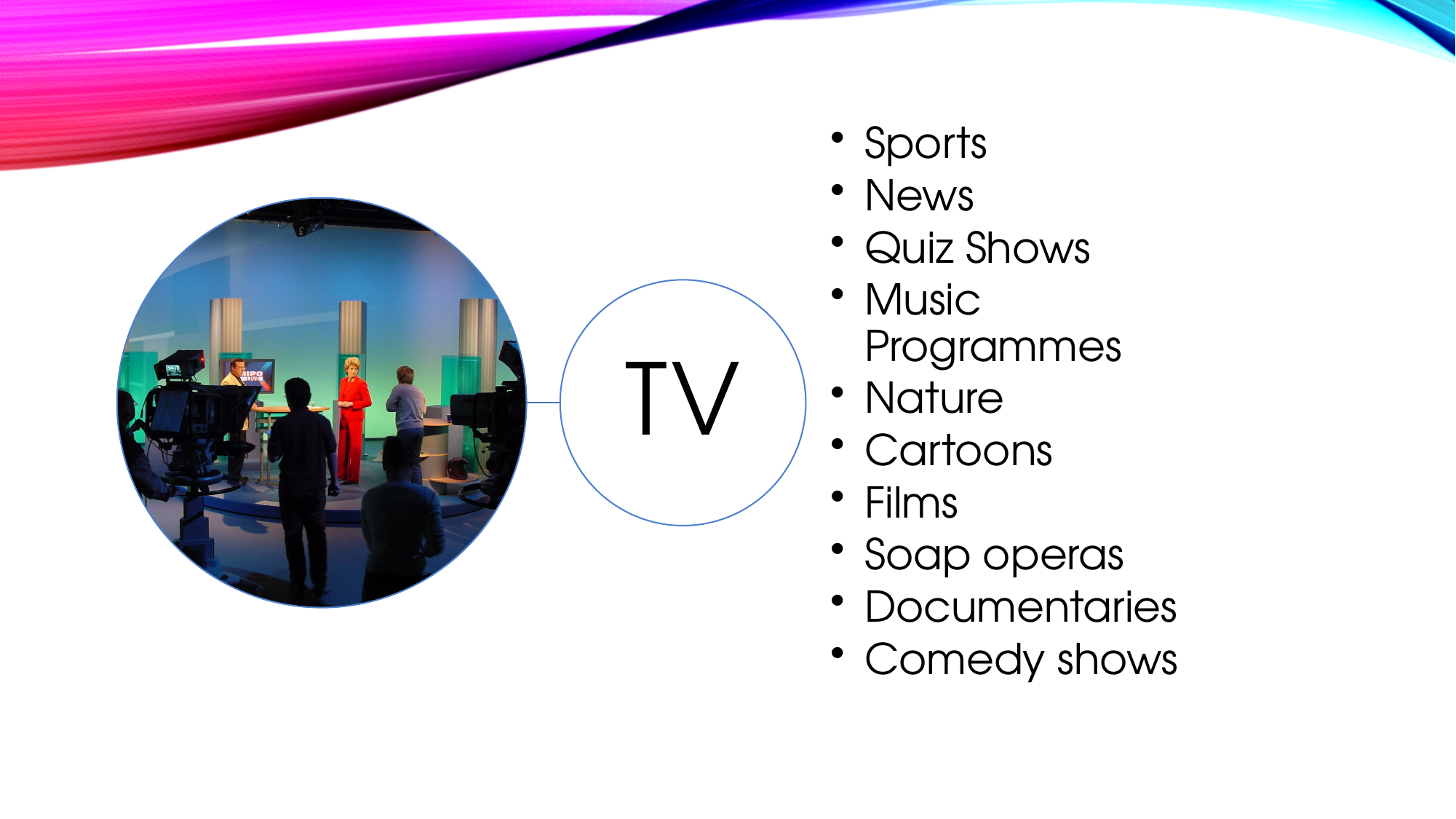

TV
Sports
News
Quiz Shows
Music Programmes
Nature
Cartoons
Films
Soap operas
Documentaries
Comedy shows
#